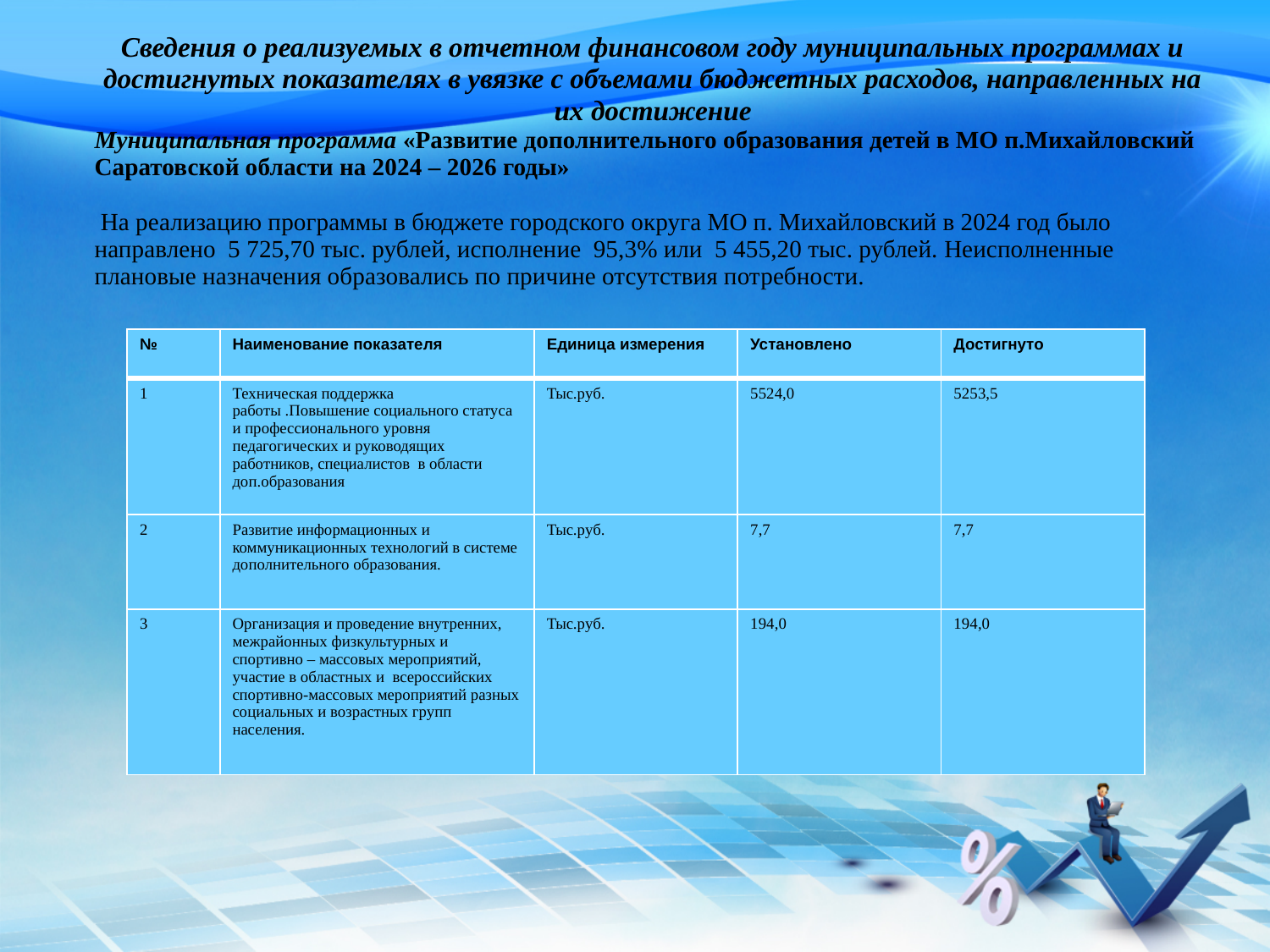

| Сведения о реализуемых в отчетном финансовом году муниципальных программах и достигнутых показателях в увязке с объемами бюджетных расходов, направленных на их достижение Муниципальная программа «Развитие дополнительного образования детей в МО п.Михайловский Саратовской области на 2024 – 2026 годы» На реализацию программы в бюджете городского округа МО п. Михайловский в 2024 год было направлено 5 725,70 тыс. рублей, исполнение 95,3% или 5 455,20 тыс. рублей. Неисполненные плановые назначения образовались по причине отсутствия потребности. |
| --- |
| № | Наименование показателя | Единица измерения | Установлено | Достигнуто |
| --- | --- | --- | --- | --- |
| 1 | Техническая поддержка работы .Повышение социального статуса и профессионального уровня педагогических и руководящих работников, специалистов в области доп.образования | Тыс.руб. | 5524,0 | 5253,5 |
| 2 | Развитие информационных и коммуникационных технологий в системе дополнительного образования. | Тыс.руб. | 7,7 | 7,7 |
| 3 | Организация и проведение внутренних, межрайонных физкультурных и спортивно – массовых мероприятий, участие в областных и всероссийских спортивно-массовых мероприятий разных социальных и возрастных групп населения. | Тыс.руб. | 194,0 | 194,0 |